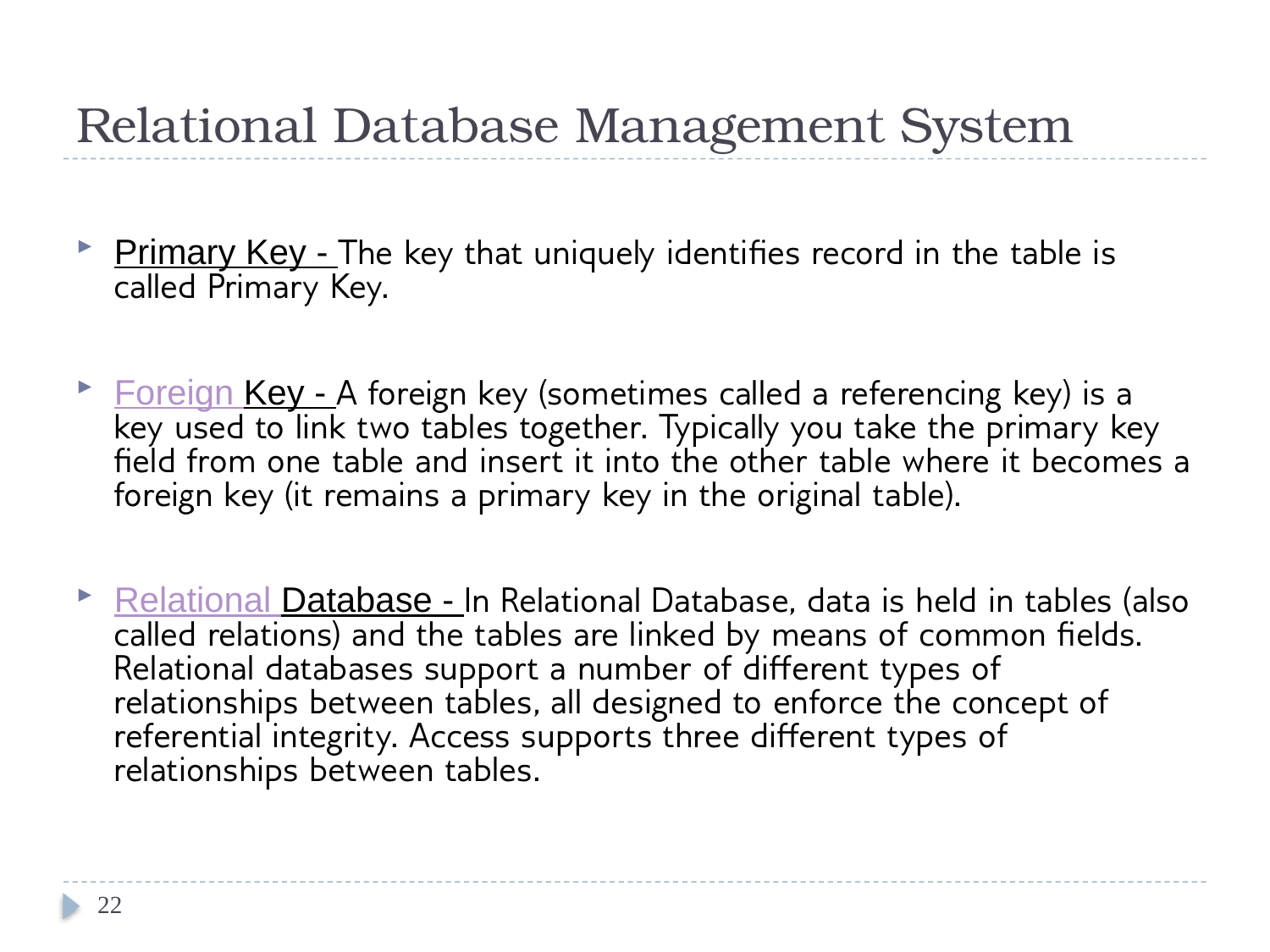

# Relational Database Management System

Primary Key - The key that uniquely identifies record in the table is called Primary Key.

Foreign Key - A foreign key (sometimes called a referencing key) is a key used to link two tables together. Typically you take the primary key field from one table and insert it into the other table where it becomes a foreign key (it remains a primary key in the original table).

Relational Database - In Relational Database, data is held in tables (also called relations) and the tables are linked by means of common fields. Relational databases support a number of different types of relationships between tables, all designed to enforce the concept of referential integrity. Access supports three different types of relationships between tables.
22